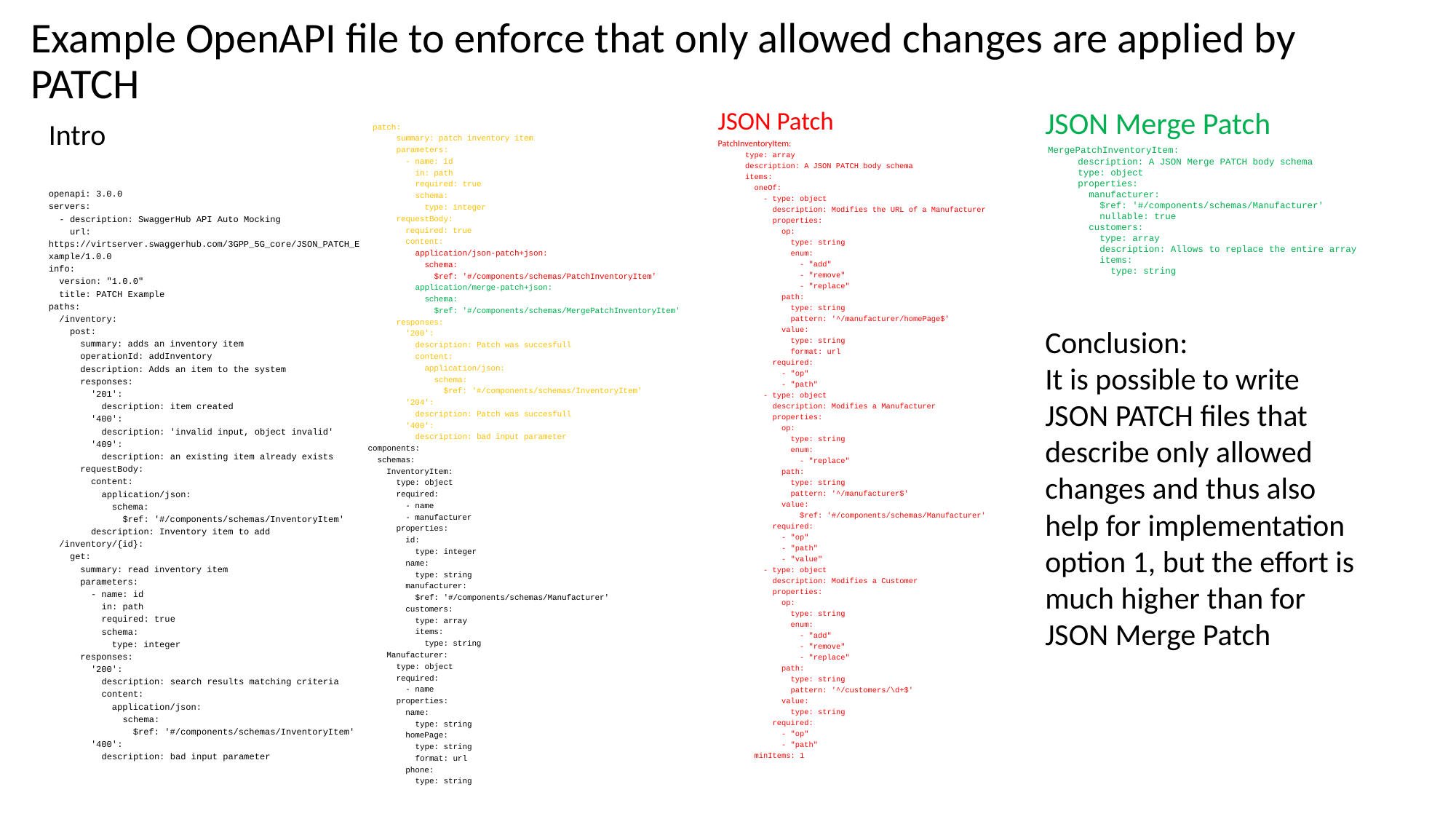

# Example OpenAPI file to enforce that only allowed changes are applied by PATCH
JSON Patch
PatchInventoryItem:
      type: array
      description: A JSON PATCH body schema
      items:
        oneOf:
          - type: object
            description: Modifies the URL of a Manufacturer
            properties:
              op:
                type: string
                enum:
                  - "add"
                  - "remove"
                  - "replace"
              path:
                type: string
                pattern: '^/manufacturer/homePage$'
              value:
                type: string
                format: url
            required:
              - "op"
              - "path"
          - type: object
            description: Modifies a Manufacturer
            properties:
              op:
                type: string
                enum:
                  - "replace"
              path:
                type: string
                pattern: '^/manufacturer$'
              value:
                  $ref: '#/components/schemas/Manufacturer'
            required:
              - "op"
              - "path"
              - "value"
          - type: object
            description: Modifies a Customer
            properties:
              op:
                type: string
                enum:
                  - "add"
                  - "remove"
                  - "replace"
              path:
                type: string
                pattern: '^/customers/\d+$'
              value:
                type: string
            required:
              - "op"
              - "path"
        minItems: 1
JSON Merge Patch
 MergePatchInventoryItem:
      description: A JSON Merge PATCH body schema
      type: object
      properties:
        manufacturer:
          $ref: '#/components/schemas/Manufacturer'
          nullable: true
        customers:
          type: array
          description: Allows to replace the entire array
          items:
            type: string

Conclusion:
It is possible to write JSON PATCH files that describe only allowed changes and thus also help for implementation option 1, but the effort is much higher than for JSON Merge Patch
Intro

openapi: 3.0.0
servers:
  - description: SwaggerHub API Auto Mocking
    url: https://virtserver.swaggerhub.com/3GPP_5G_core/JSON_PATCH_Example/1.0.0
info:
  version: "1.0.0"
  title: PATCH Example
paths:
  /inventory:
    post:
      summary: adds an inventory item
      operationId: addInventory
      description: Adds an item to the system
      responses:
        '201':
          description: item created
        '400':
          description: 'invalid input, object invalid'
        '409':
          description: an existing item already exists
      requestBody:
        content:
          application/json:
            schema:
              $ref: '#/components/schemas/InventoryItem'
        description: Inventory item to add
  /inventory/{id}:
    get:
      summary: read inventory item
      parameters:
        - name: id
          in: path
          required: true
          schema:
            type: integer
      responses:
        '200':
          description: search results matching criteria
          content:
            application/json:
              schema:
                $ref: '#/components/schemas/InventoryItem'
        '400':
          description: bad input parameter

 patch:
      summary: patch inventory item
      parameters:
        - name: id
          in: path
          required: true
          schema:
            type: integer
      requestBody:
        required: true
        content:
          application/json-patch+json:
            schema:
              $ref: '#/components/schemas/PatchInventoryItem'
          application/merge-patch+json:
            schema:
              $ref: '#/components/schemas/MergePatchInventoryItem'
      responses:
        '200':
          description: Patch was succesfull
          content:
            application/json:
              schema:
                $ref: '#/components/schemas/InventoryItem'
        '204':
          description: Patch was succesfull
        '400':
          description: bad input parameter
components:
  schemas:
    InventoryItem:
      type: object
      required:
        - name
        - manufacturer
      properties:
        id:
          type: integer
        name:
          type: string
        manufacturer:
          $ref: '#/components/schemas/Manufacturer'
        customers:
          type: array
          items:
            type: string
    Manufacturer:
      type: object
      required:
        - name
      properties:
        name:
          type: string
        homePage:
          type: string
          format: url
        phone:
          type: string